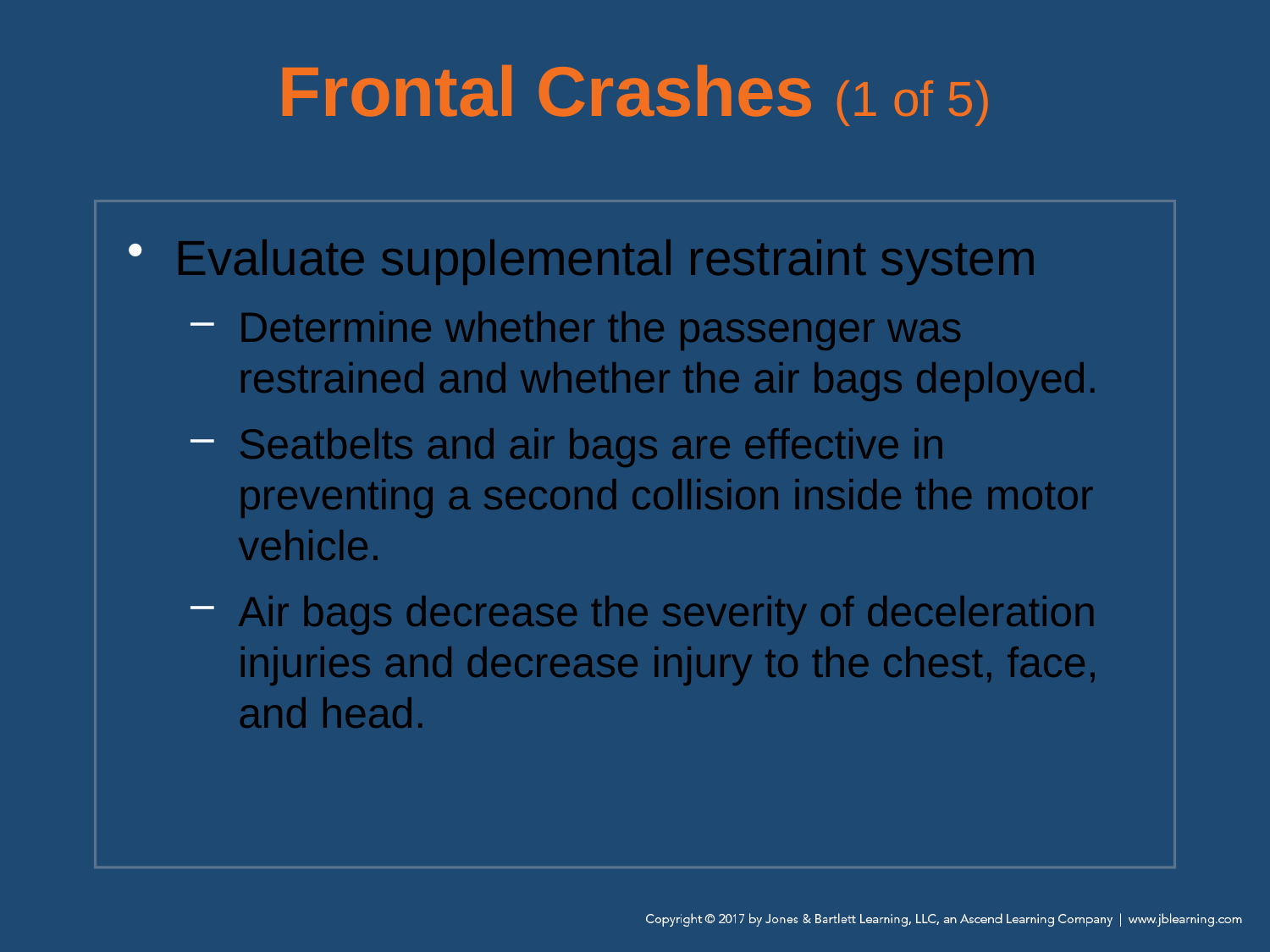

# Frontal Crashes (1 of 5)
Evaluate supplemental restraint system
Determine whether the passenger was restrained and whether the air bags deployed.
Seatbelts and air bags are effective in preventing a second collision inside the motor vehicle.
Air bags decrease the severity of deceleration injuries and decrease injury to the chest, face, and head.